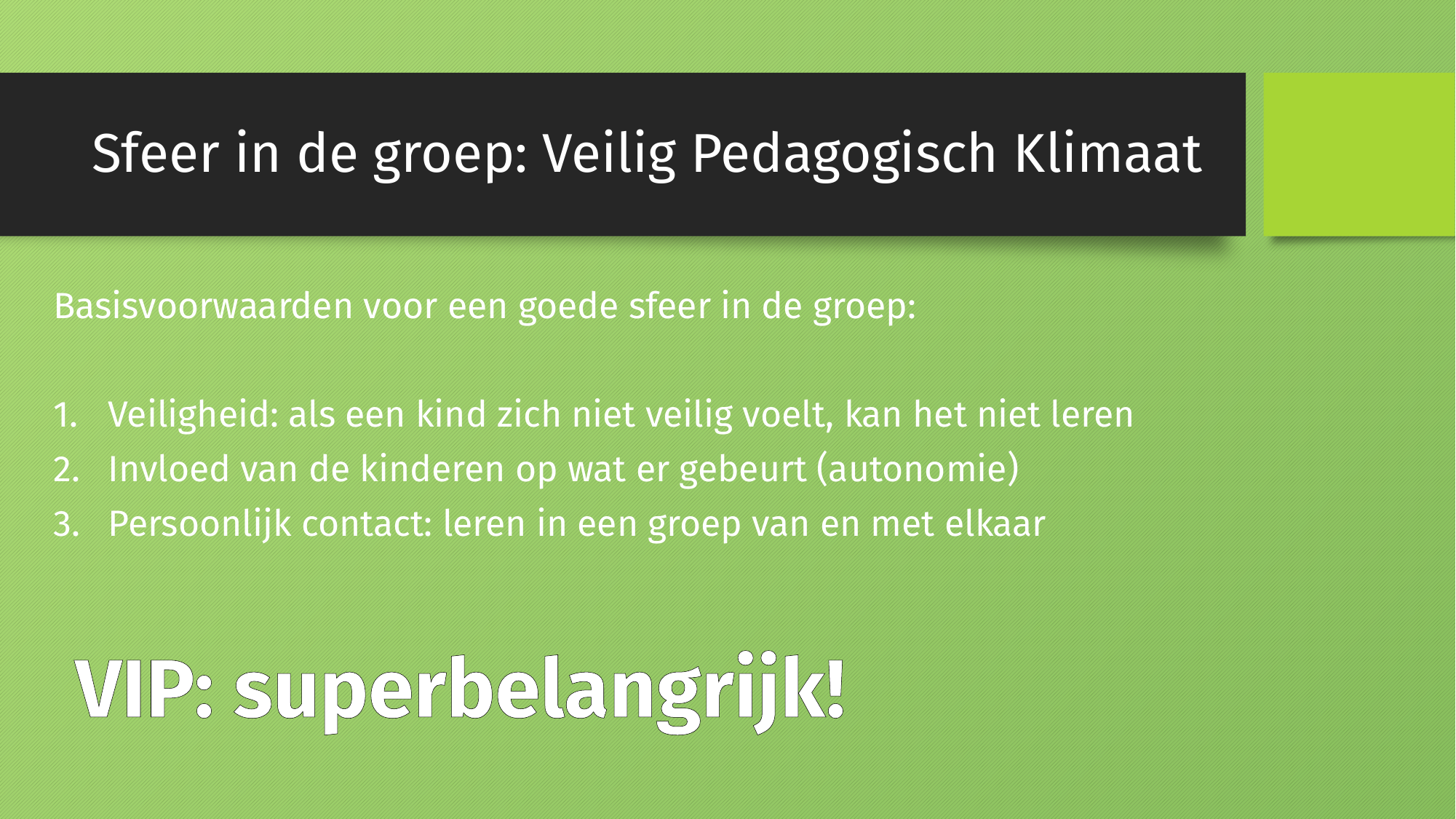

# Sfeer in de groep: Veilig Pedagogisch Klimaat
Basisvoorwaarden voor een goede sfeer in de groep:

Veiligheid: als een kind zich niet veilig voelt, kan het niet leren
Invloed van de kinderen op wat er gebeurt (autonomie)
Persoonlijk contact: leren in een groep van en met elkaar

VIP: superbelangrijk!